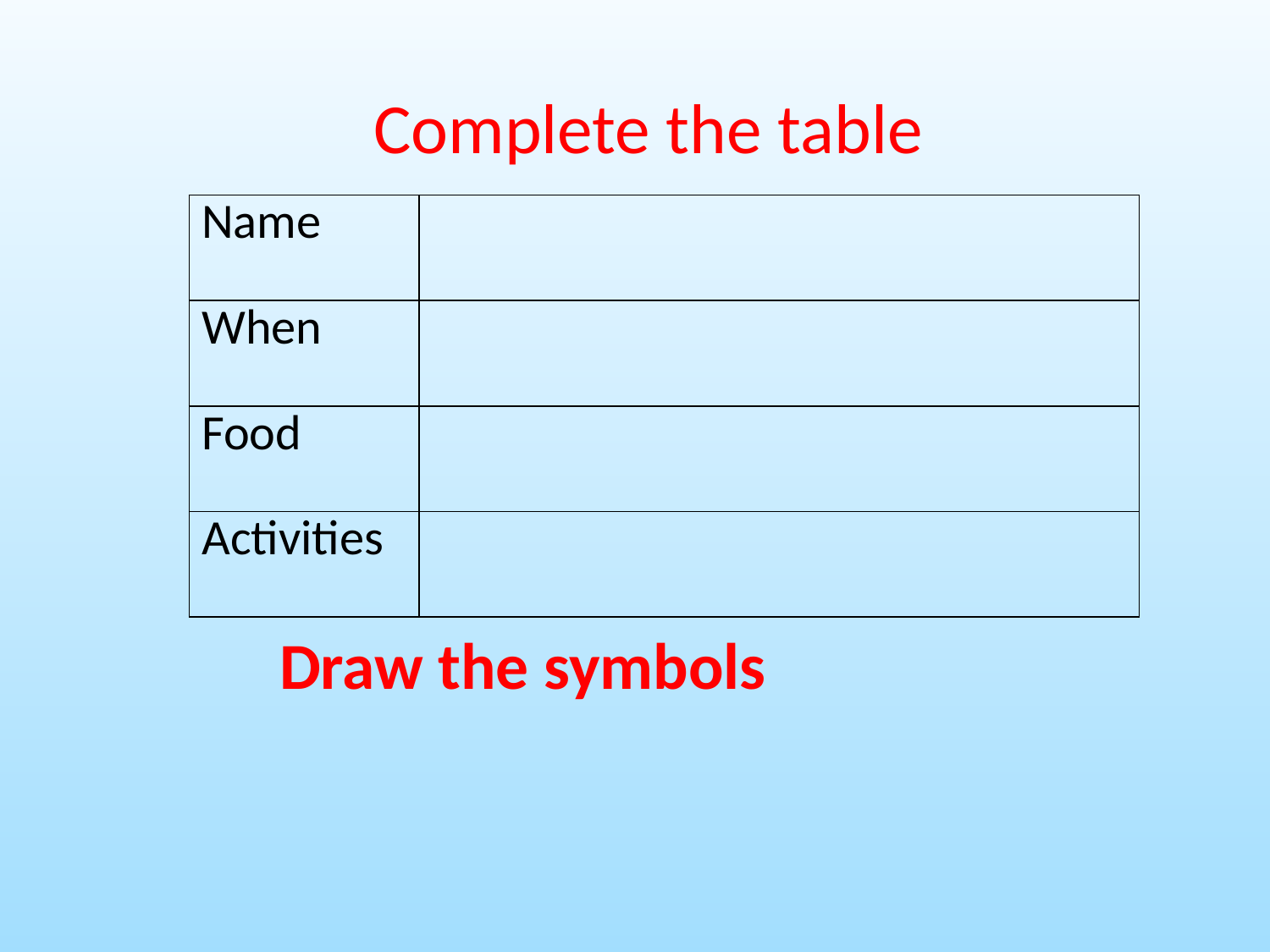

# Complete the table
| Name |  |
| --- | --- |
| When |  |
| Food |  |
| Activities |  |
Draw the symbols